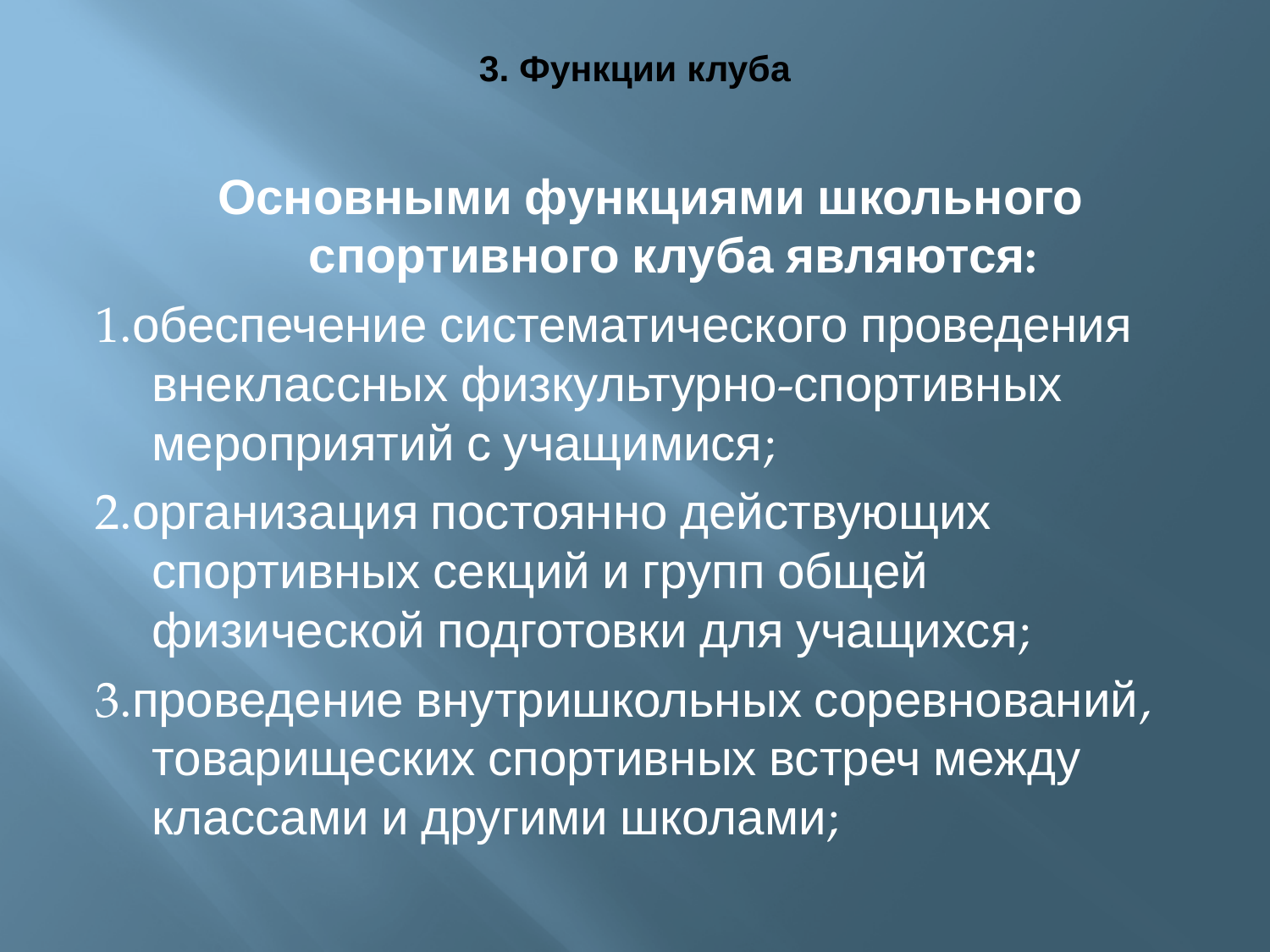

# 3. Функции клуба
 Основными функциями школьного спортивного клуба являются:
1.обеспечение систематического проведения внеклассных физкультурно-спортивных мероприятий с учащимися;
2.организация постоянно действующих спортивных секций и групп общей физической подготовки для учащихся;
3.проведение внутришкольных соревнований, товарищеских спортивных встреч между классами и другими школами;